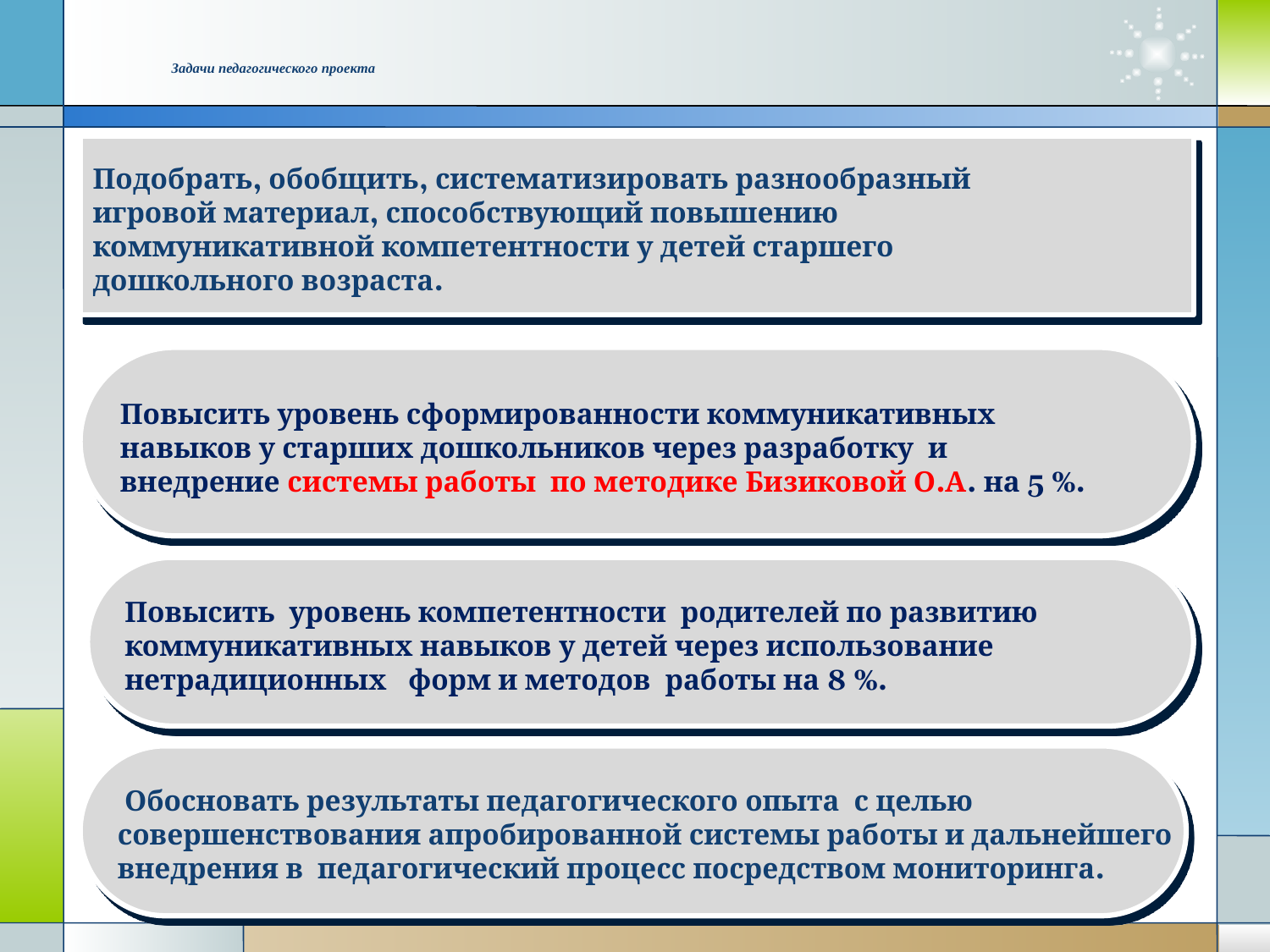

# Задачи педагогического проекта

Подобрать, обобщить, систематизировать разнообразный
игровой материал, способствующий повышению
коммуникативной компетентности у детей старшего
дошкольного возраста.

Повысить уровень сформированности коммуникативных
навыков у старших дошкольников через разработку  и
внедрение системы работы  по методике Бизиковой О.А. на 5 %.

Повысить  уровень компетентности  родителей по развитию
коммуникативных навыков у детей через использование
нетрадиционных   форм и методов  работы на 8 %.
 Обосновать результаты педагогического опыта  с целью
совершенствования апробированной системы работы и дальнейшего
внедрения в  педагогический процесс посредством мониторинга.